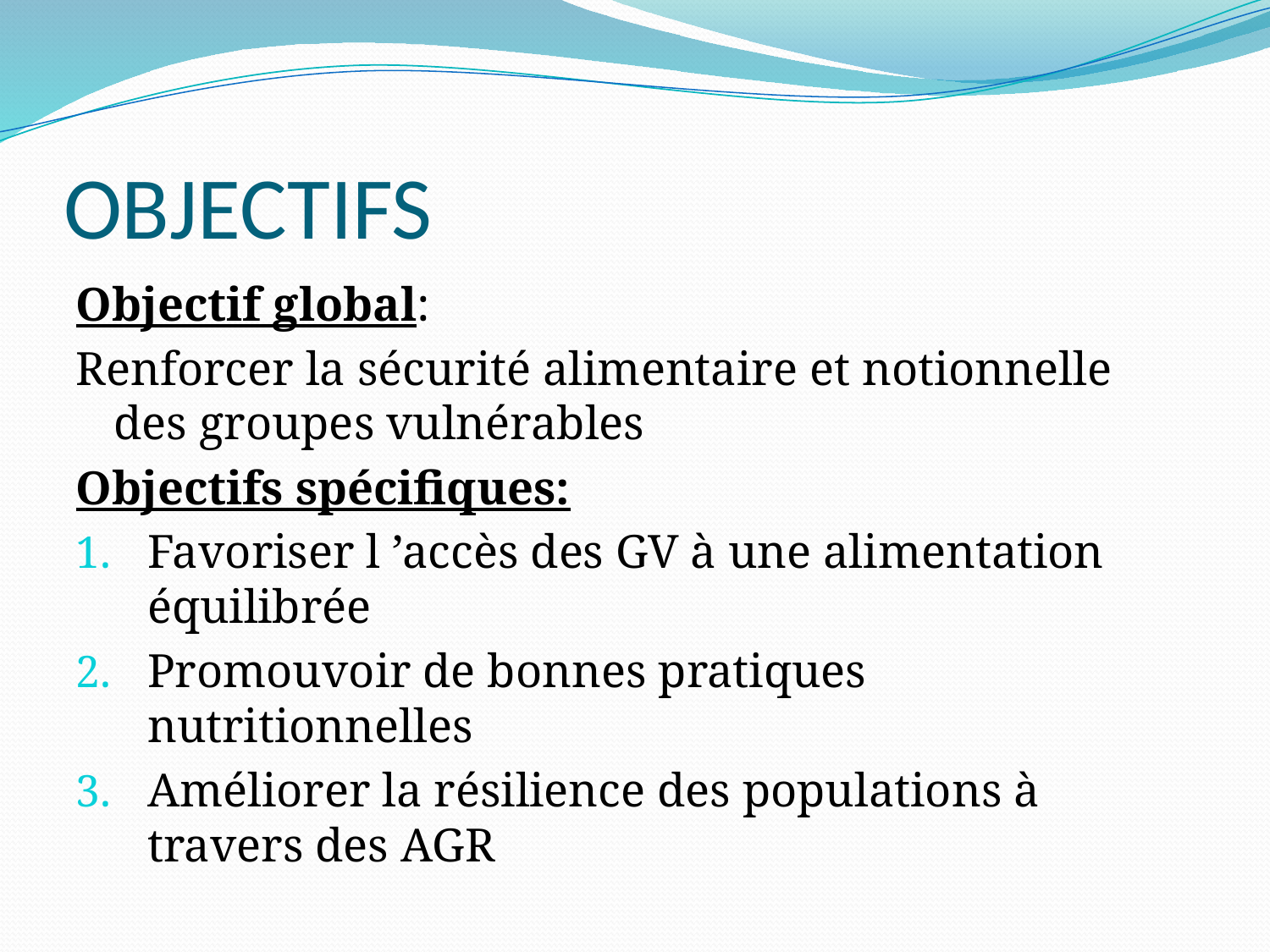

# OBJECTIFS
Objectif global:
Renforcer la sécurité alimentaire et notionnelle des groupes vulnérables
Objectifs spécifiques:
Favoriser l ’accès des GV à une alimentation équilibrée
Promouvoir de bonnes pratiques nutritionnelles
Améliorer la résilience des populations à travers des AGR